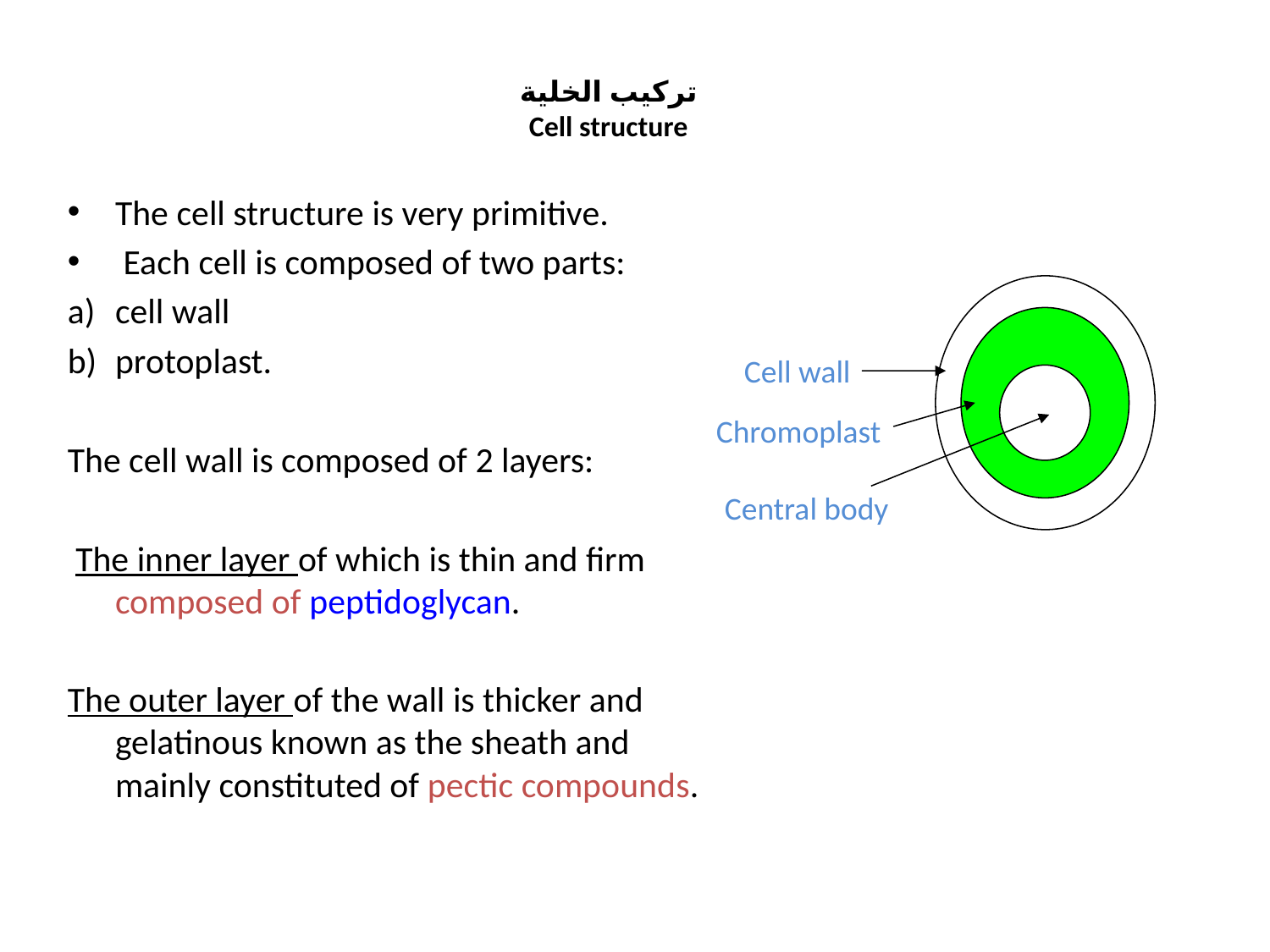

# تركيب الخلية Cell structure
The cell structure is very primitive.
 Each cell is composed of two parts:
cell wall
protoplast.

The cell wall is composed of 2 layers:

 The inner layer of which is thin and firm composed of peptidoglycan.

The outer layer of the wall is thicker and gelatinous known as the sheath and mainly constituted of pectic compounds.

Cell wall

Chromoplast
Central body